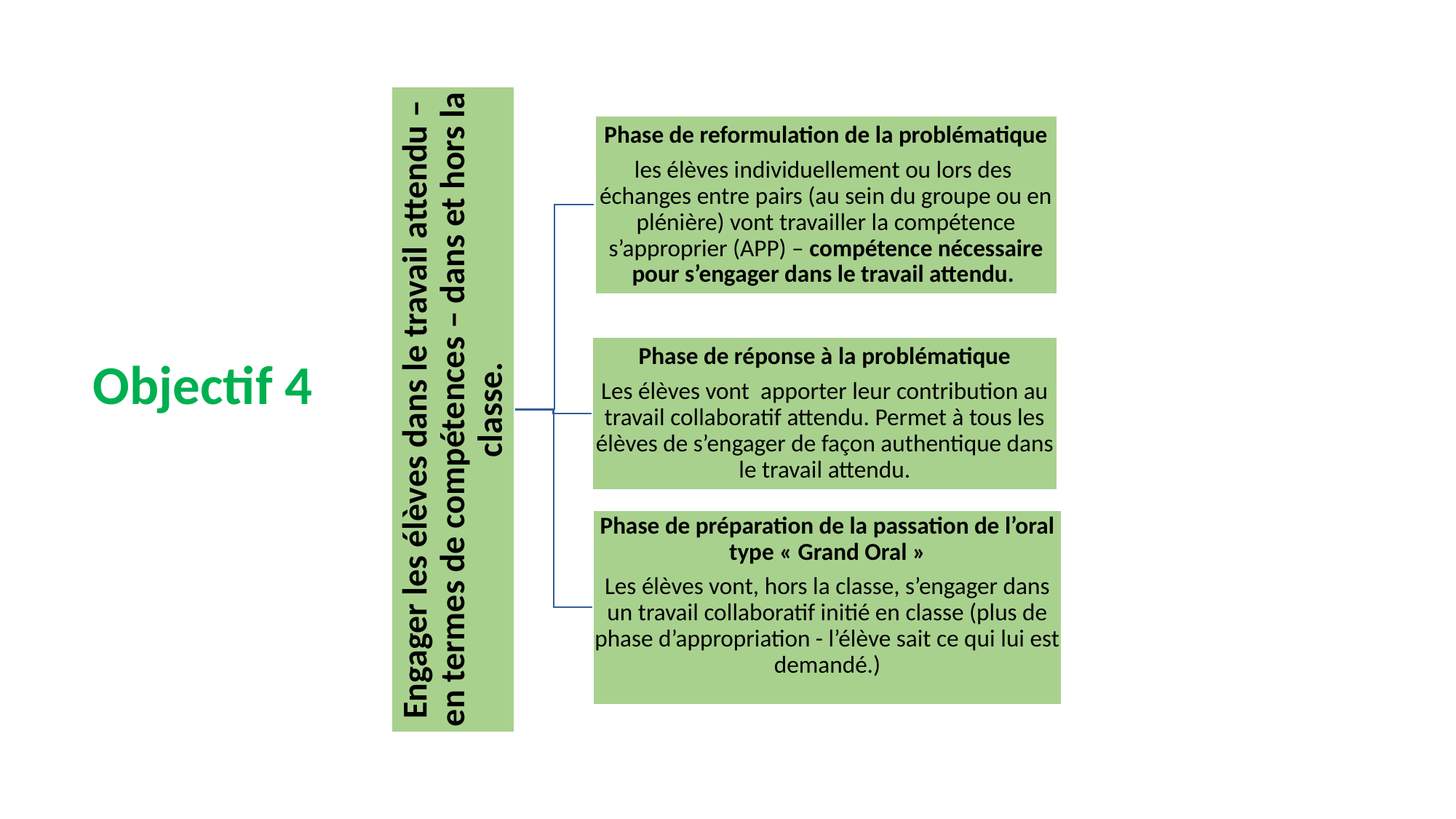

Engager les élèves dans le travail attendu – en termes de compétences – dans et hors la classe.
Phase de reformulation de la problématique
les élèves individuellement ou lors des  échanges entre pairs (au sein du groupe ou en plénière) vont travailler la compétence s’approprier (APP) – compétence nécessaire pour s’engager dans le travail attendu.
Phase de réponse à la problématique
Les élèves vont  apporter leur contribution au travail collaboratif attendu. Permet à tous les élèves de s’engager de façon authentique dans le travail attendu.
Phase de préparation de la passation de l’oral type « Grand Oral »
Les élèves vont, hors la classe, s’engager dans un travail collaboratif initié en classe (plus de phase d’appropriation - l’élève sait ce qui lui est demandé.)

Objectif 4